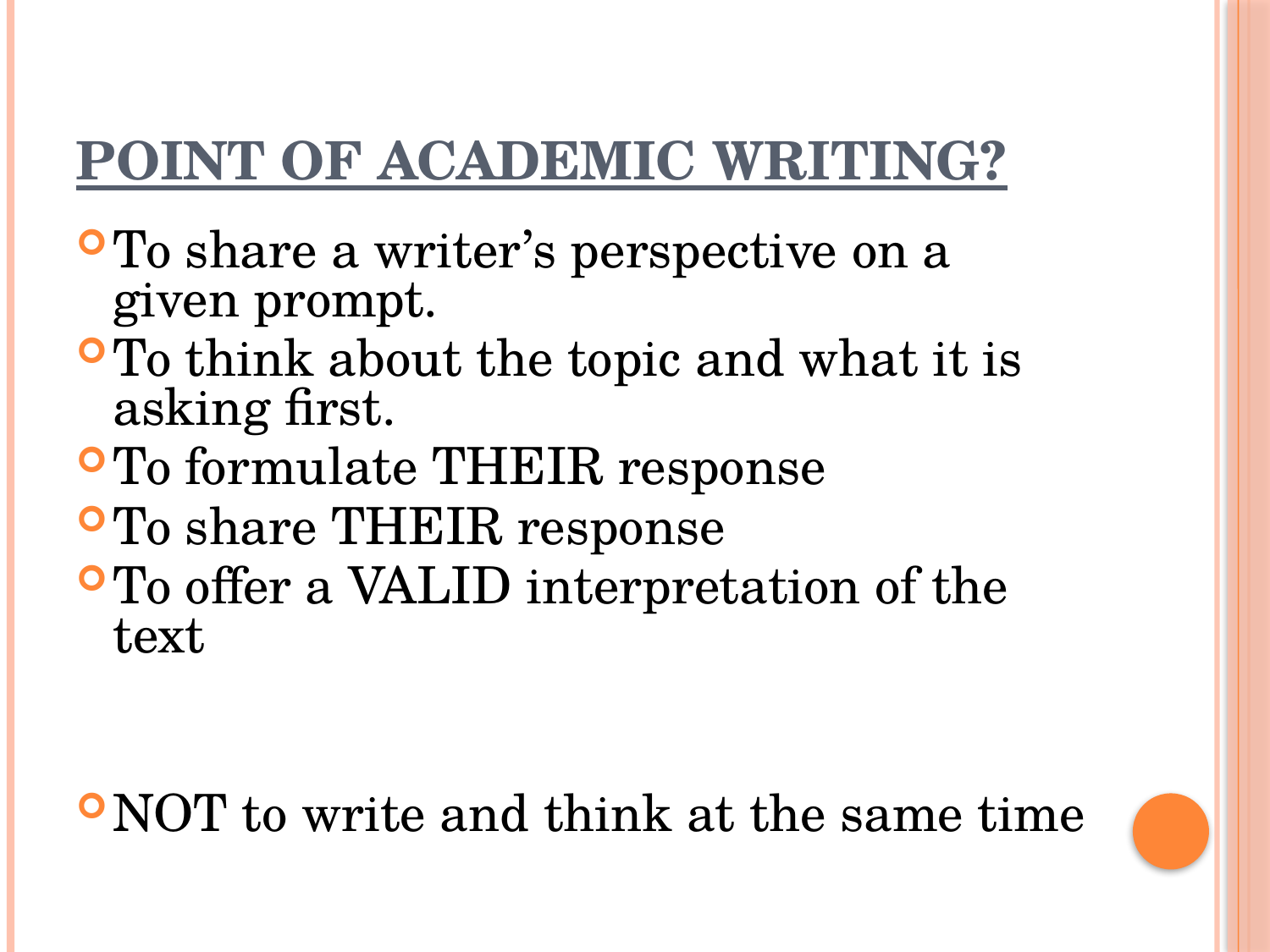

# Point of Academic Writing?
To share a writer’s perspective on a given prompt.
To think about the topic and what it is asking first.
To formulate THEIR response
To share THEIR response
To offer a VALID interpretation of the text

NOT to write and think at the same time